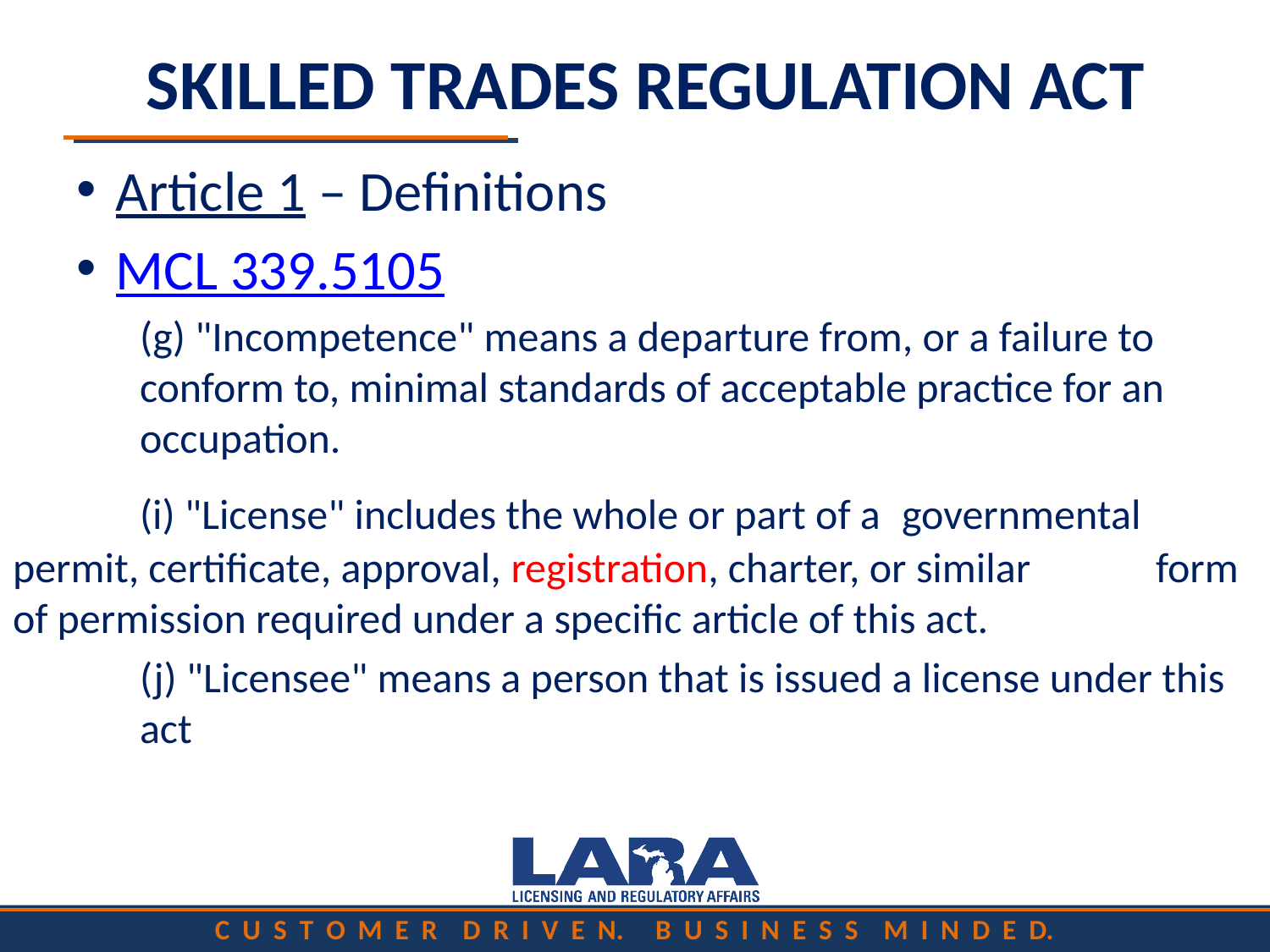

# SKILLED TRADES REGULATION ACT
Article 1 – Definitions
MCL 339.5105
(g) "Incompetence" means a departure from, or a failure to conform to, minimal standards of acceptable practice for an occupation.
	(i) "License" includes the whole or part of a 	governmental 	permit, certificate, approval, registration, charter, or similar 	form of permission required under a specific article of this act.
(j) "Licensee" means a person that is issued a license under this act